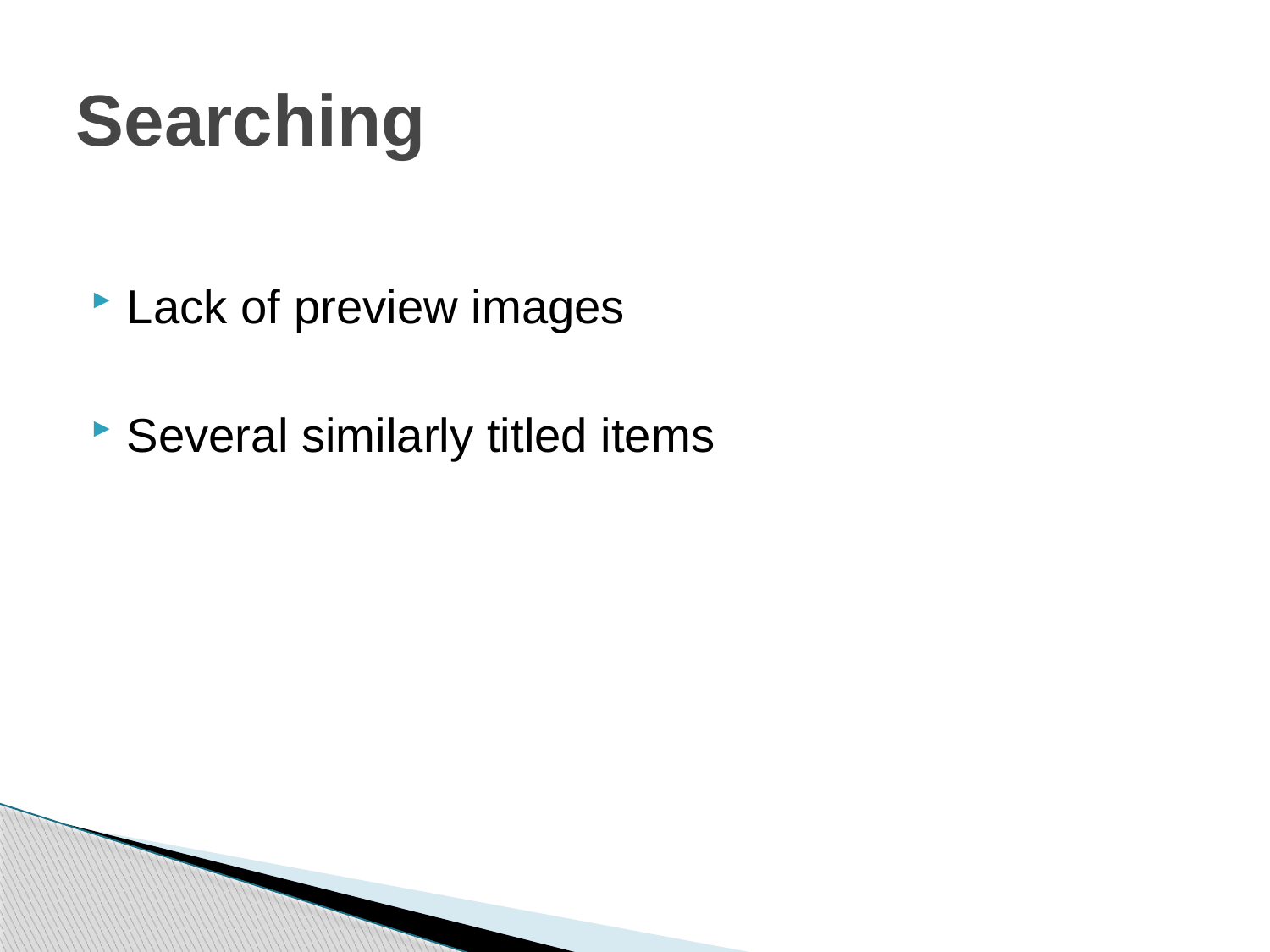

# Searching

Lack of preview images

Several similarly titled items